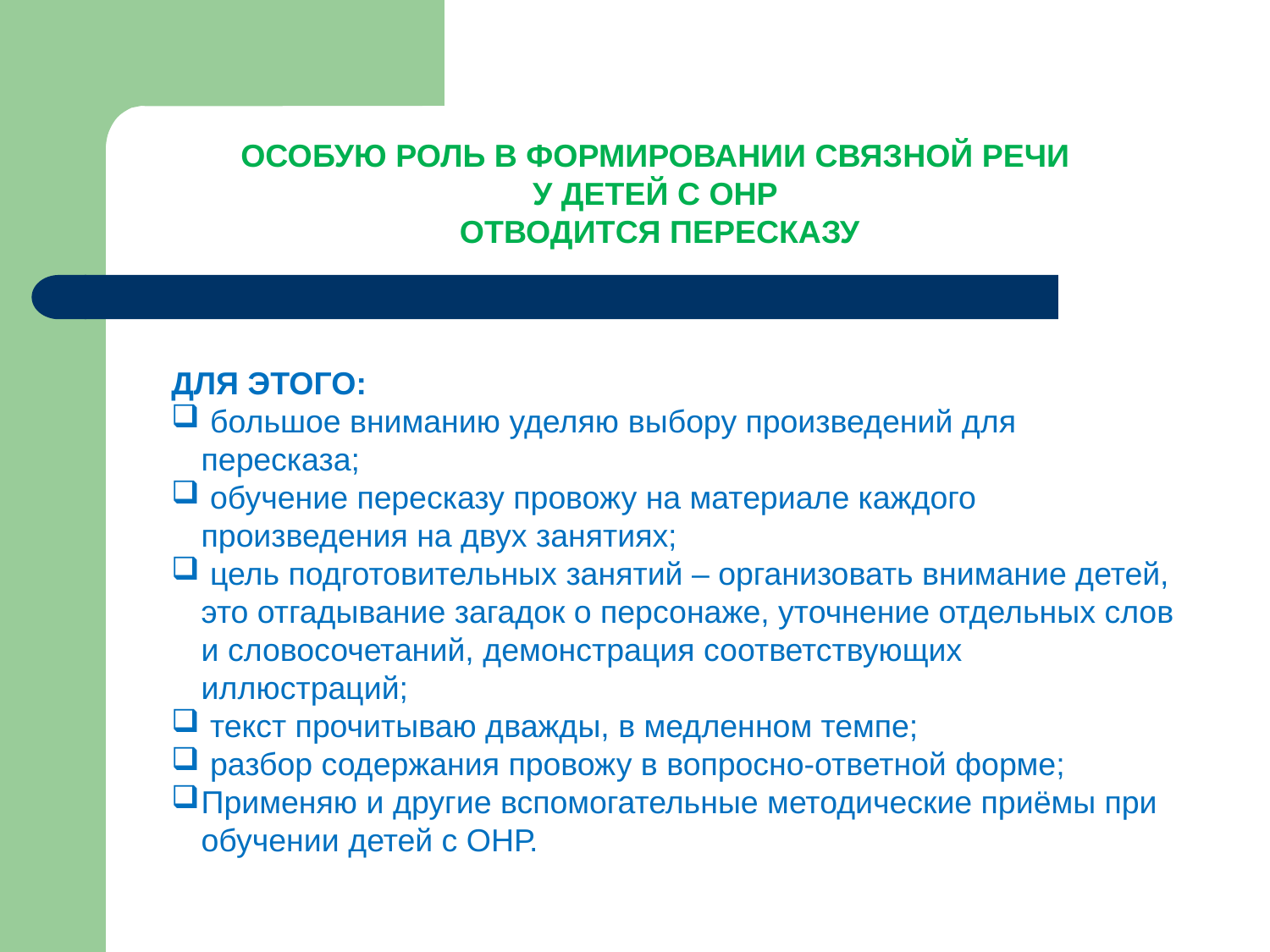

ОСОБУЮ РОЛЬ В ФОРМИРОВАНИИ СВЯЗНОЙ РЕЧИ
У ДЕТЕЙ С ОНР
ОТВОДИТСЯ ПЕРЕСКАЗУ
ДЛЯ ЭТОГО:
 большое вниманию уделяю выбору произведений для пересказа;
 обучение пересказу провожу на материале каждого произведения на двух занятиях;
 цель подготовительных занятий – организовать внимание детей, это отгадывание загадок о персонаже, уточнение отдельных слов и словосочетаний, демонстрация соответствующих иллюстраций;
 текст прочитываю дважды, в медленном темпе;
 разбор содержания провожу в вопросно-ответной форме;
Применяю и другие вспомогательные методические приёмы при обучении детей с ОНР.